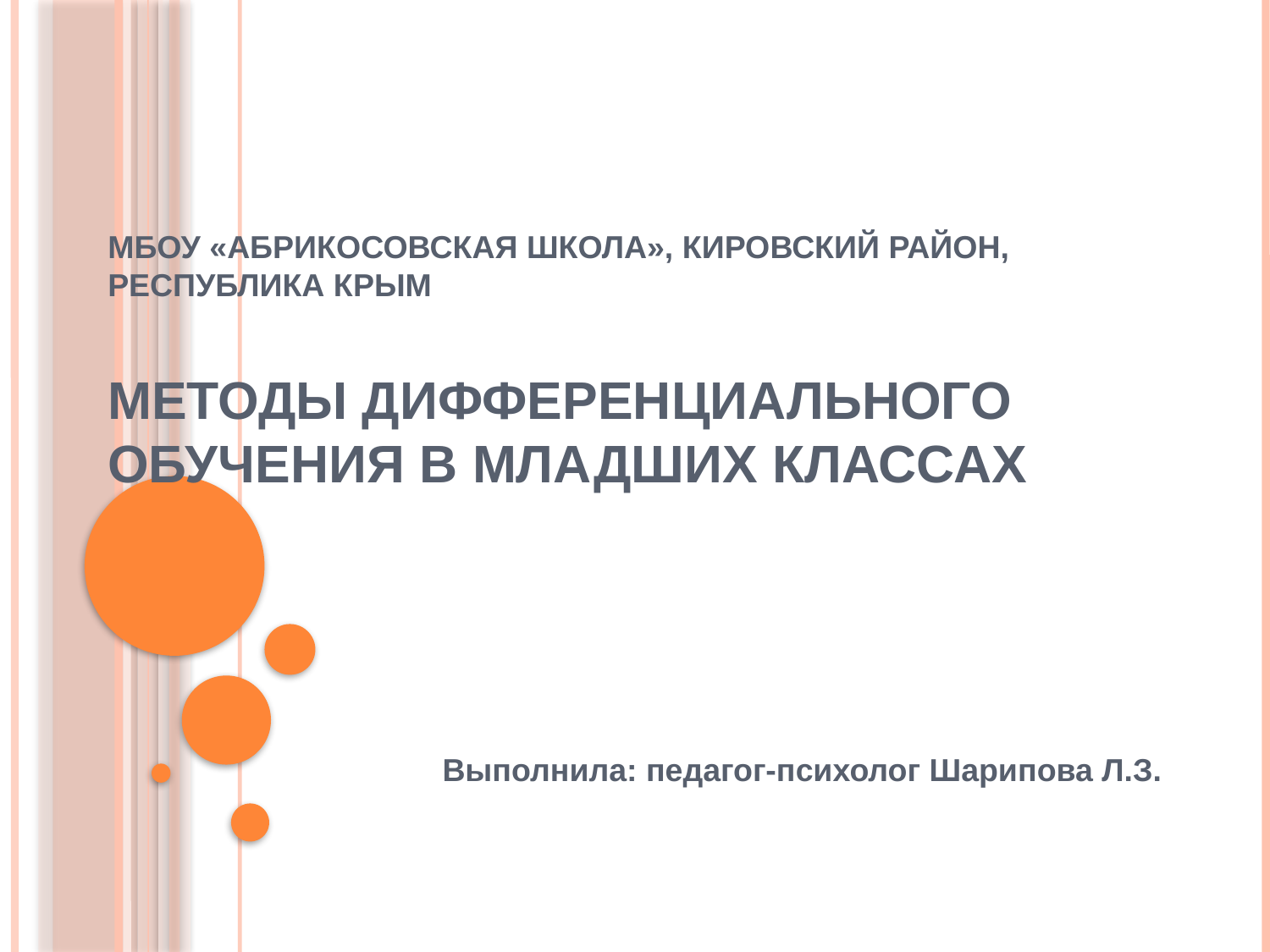

# МБОУ «Абрикосовская школа», Кировский район, Республика Крым МЕТОДЫ ДИФФЕРЕНЦИАЛЬНОГО ОБУЧЕНИЯ В МЛАДШИХ КЛАССАХ

Выполнила: педагог-психолог Шарипова Л.З.